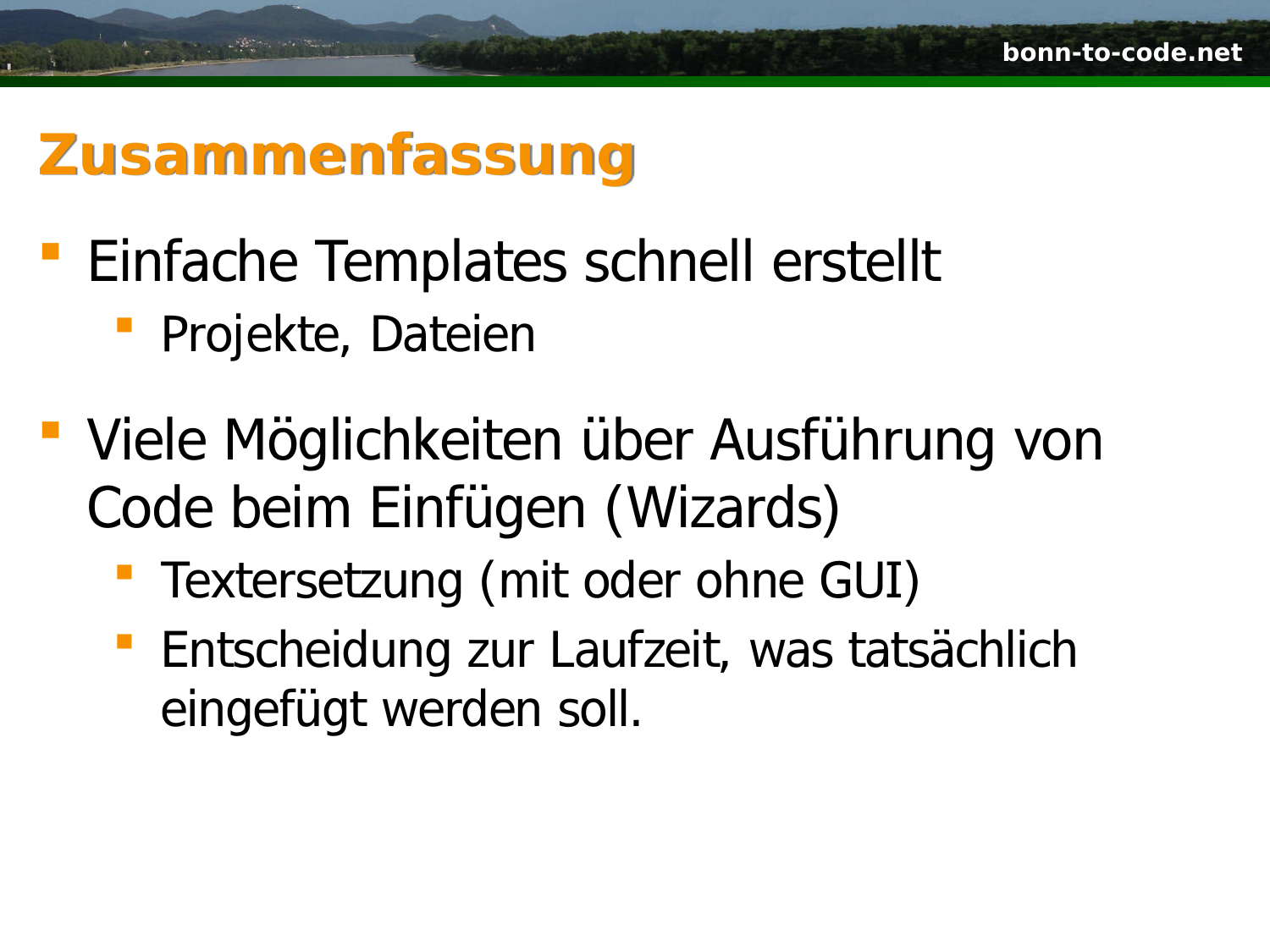

# Zusammenfassung
Einfache Templates schnell erstellt
Projekte, Dateien
Viele Möglichkeiten über Ausführung von Code beim Einfügen (Wizards)
Textersetzung (mit oder ohne GUI)
Entscheidung zur Laufzeit, was tatsächlich eingefügt werden soll.